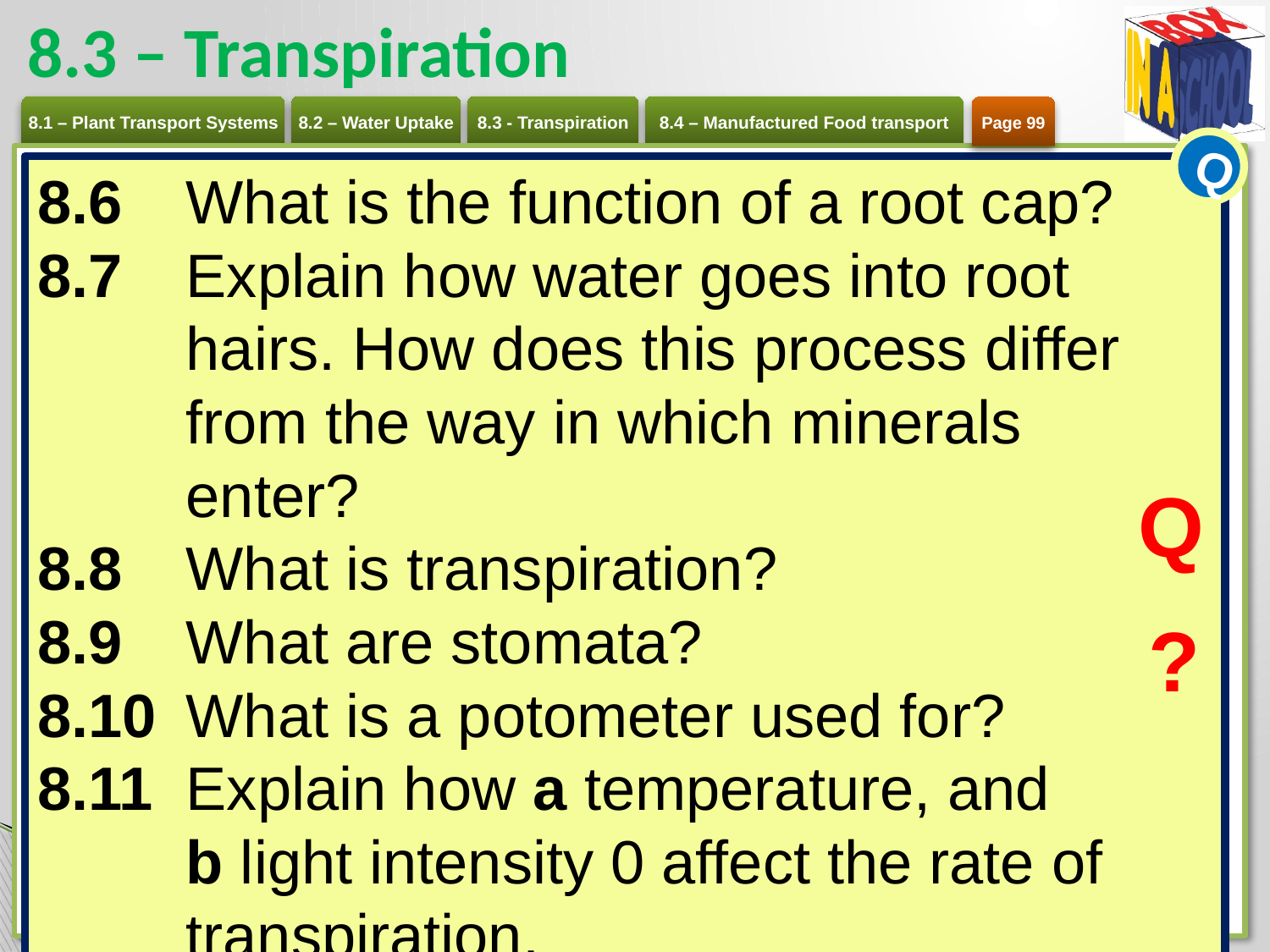

# 8.3 – Transpiration
Page 99
Q
8.6 	What is the function of a root cap?
8.7 	Explain how water goes into root hairs. How does this process differ from the way in which minerals enter?
8.8 	What is transpiration?
8.9 	What are stomata?
8.10 	What is a potometer used for?
8.11 	Explain how a temperature, and
b light intensity 0 affect the rate of transpiration.
Q
?